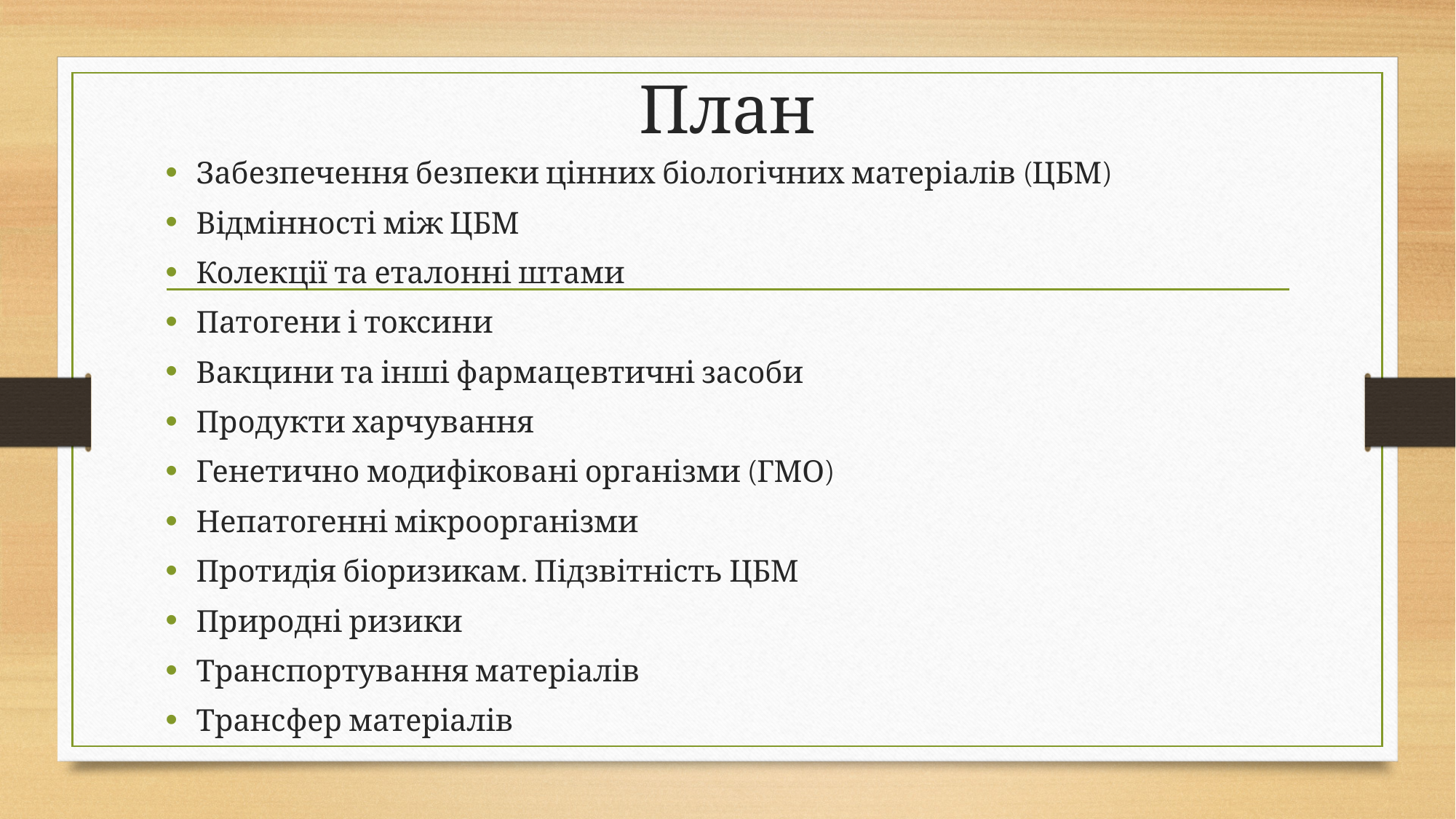

# План
Забезпечення безпеки цінних біологічних матеріалів (ЦБМ)
Відмінності між ЦБМ
Колекції та еталонні штами
Патогени і токсини
Вакцини та інші фармацевтичні засоби
Продукти харчування
Генетично модифіковані організми (ГМО)
Непатогенні мікроорганізми
Протидія біоризикам. Підзвітність ЦБМ
Природні ризики
Транспортування матеріалів
Трансфер матеріалів